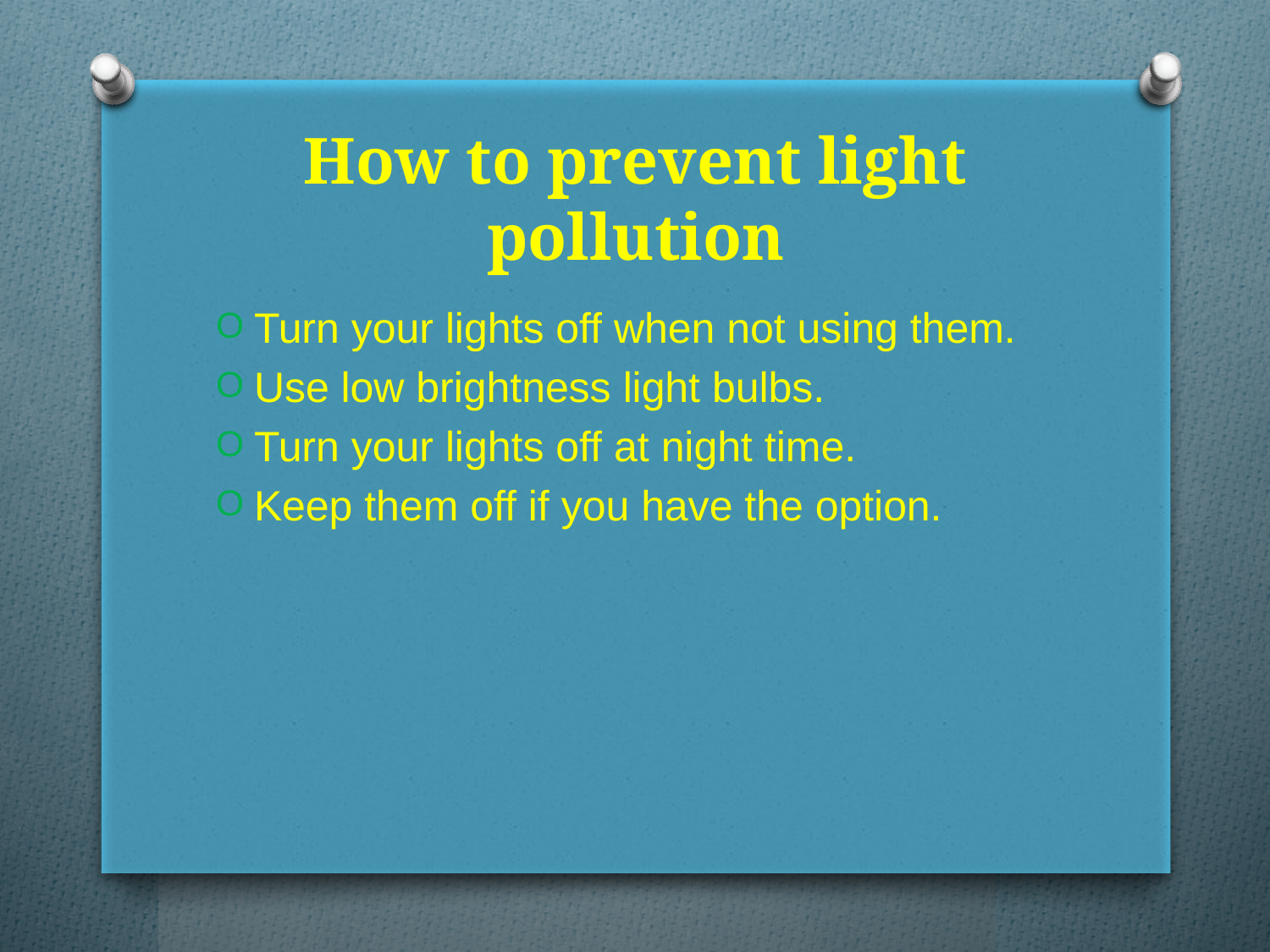

# How to prevent light pollution
Turn your lights off when not using them.
Use low brightness light bulbs.
Turn your lights off at night time.
Keep them off if you have the option.